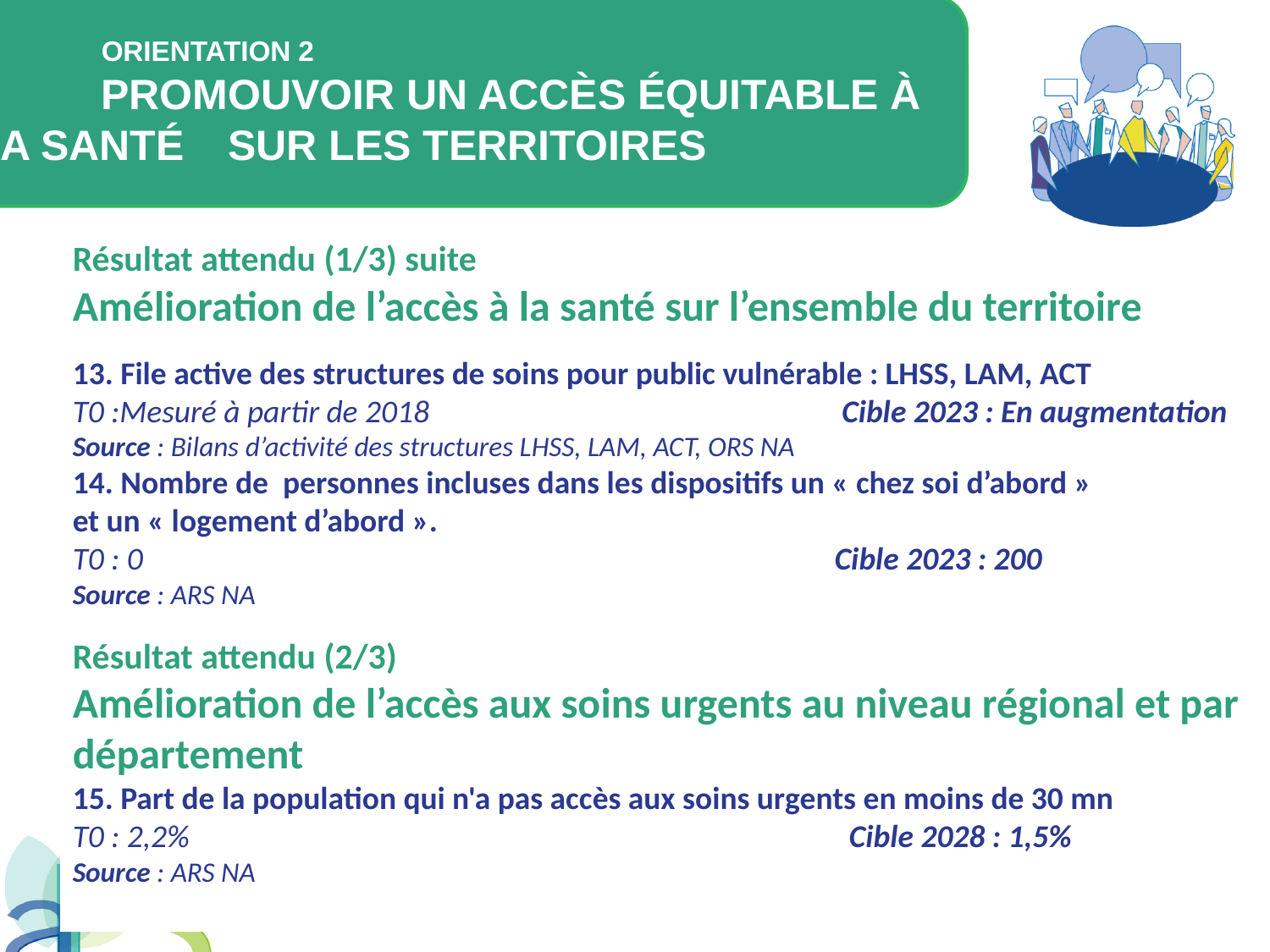

ORIENTATION 2
	Promouvoir un accès équitable à la santé 	sur les territoires

Résultat attendu (1/3) suite
Amélioration de l’accès à la santé sur l’ensemble du territoire

13. File active des structures de soins pour public vulnérable : LHSS, LAM, ACT
T0 :Mesuré à partir de 2018				 Cible 2023 : En augmentation Source : Bilans d’activité des structures LHSS, LAM, ACT, ORS NA
14. Nombre de  personnes incluses dans les dispositifs un « chez soi d’abord »
et un « logement d’abord ».
T0 : 0						Cible 2023 : 200
Source : ARS NA

Résultat attendu (2/3)
Amélioration de l’accès aux soins urgents au niveau régional et par département
15. Part de la population qui n'a pas accès aux soins urgents en moins de 30 mn
T0 : 2,2%						  Cible 2028 : 1,5%
Source : ARS NA